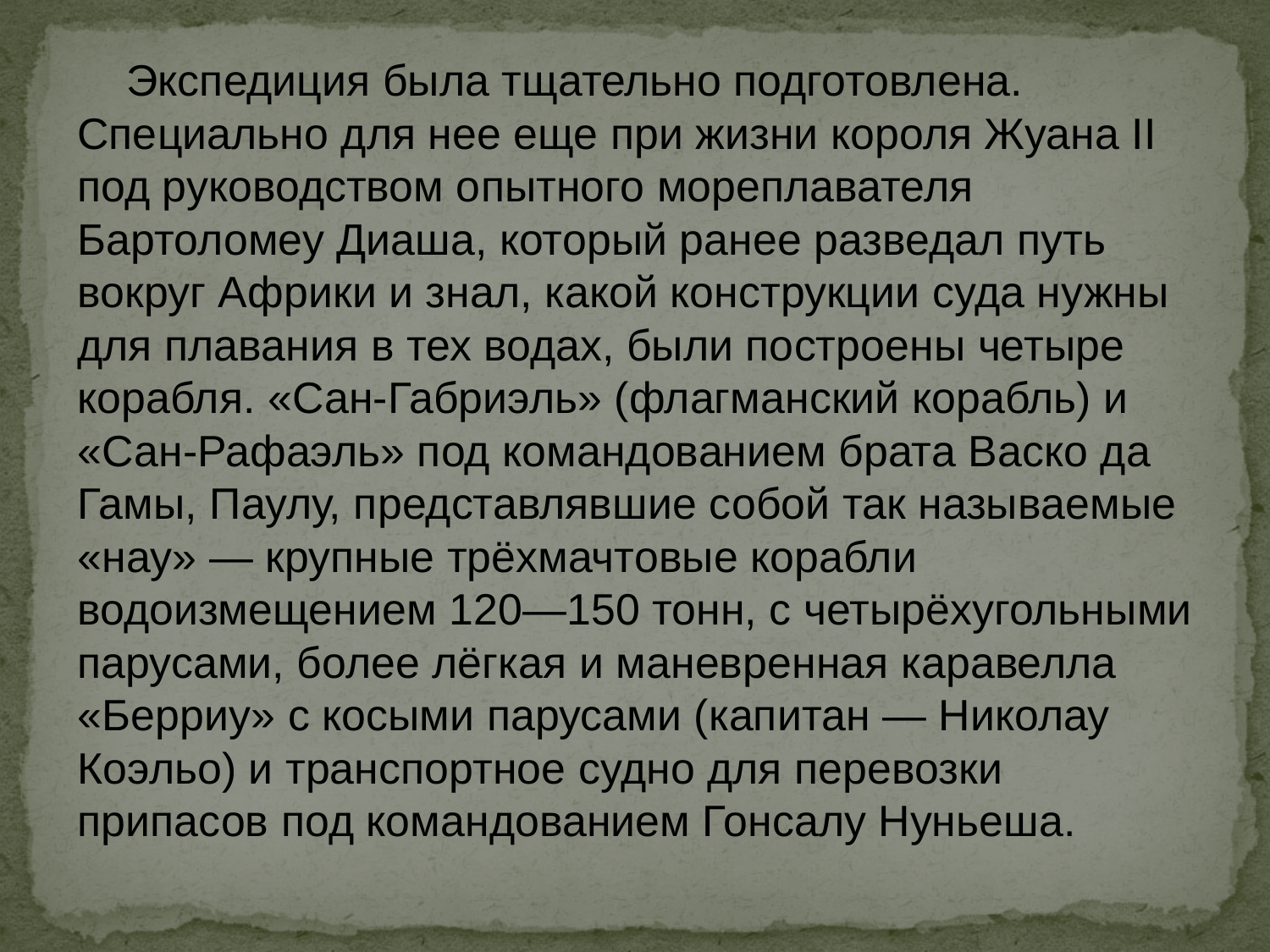

Экспедиция была тщательно подготовлена. Специально для нее еще при жизни короля Жуана II под руководством опытного мореплавателя Бартоломеу Диаша, который ранее разведал путь вокруг Африки и знал, какой конструкции суда нужны для плавания в тех водах, были построены четыре корабля. «Сан-Габриэль» (флагманский корабль) и «Сан-Рафаэль» под командованием брата Васко да Гамы, Паулу, представлявшие собой так называемые «нау» — крупные трёхмачтовые корабли водоизмещением 120—150 тонн, с четырёхугольными парусами, более лёгкая и маневренная каравелла «Берриу» с косыми парусами (капитан — Николау Коэльо) и транспортное судно для перевозки припасов под командованием Гонсалу Нуньеша.